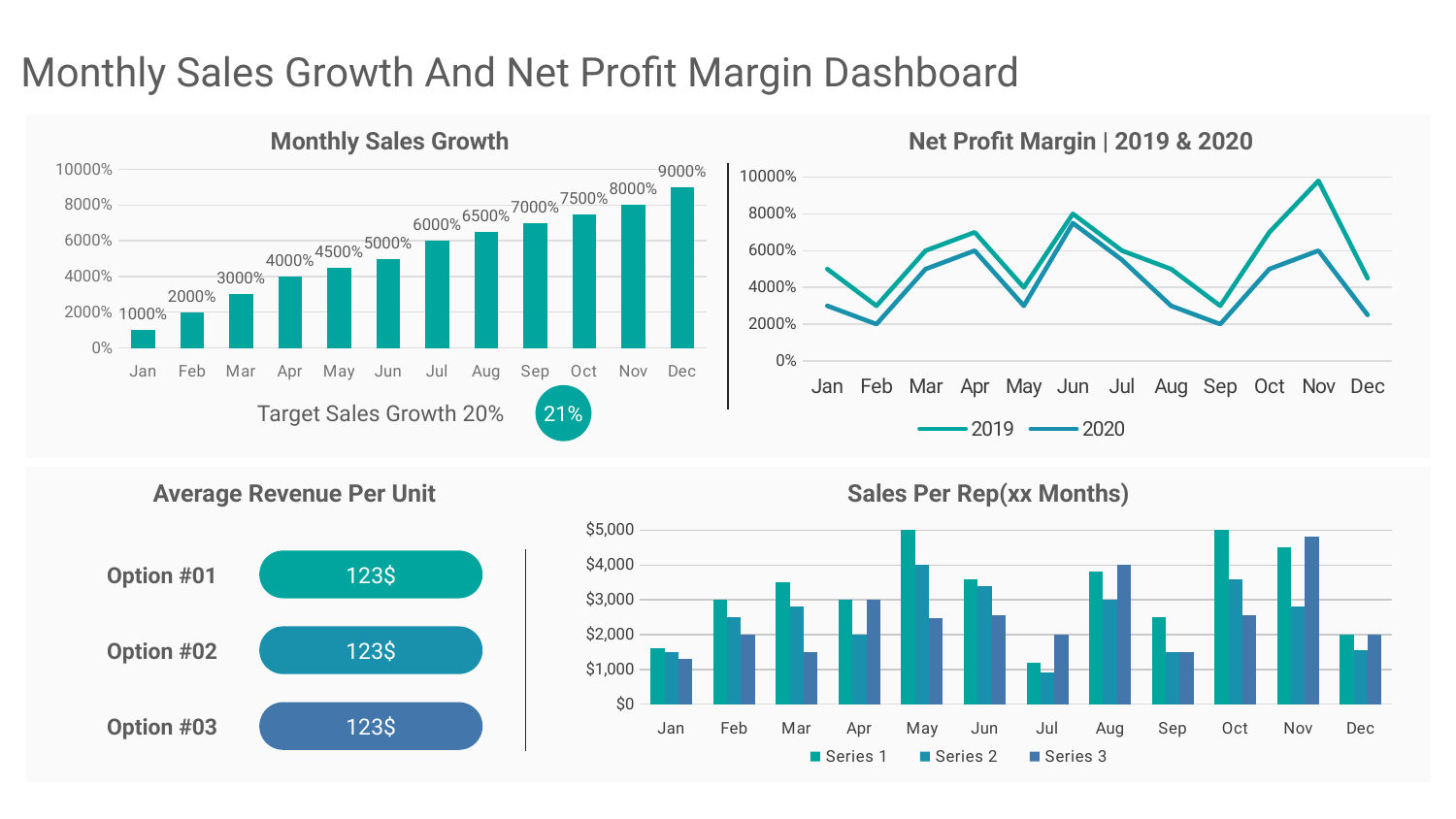

# Monthly Sales Growth And Net Profit Margin Dashboard

Monthly Sales Growth
Net Profit Margin | 2019 & 2020

### Chart

| Category | Series 1 |
|---|---|
| Jan | 10.0 |
| Feb | 20.0 |
| Mar | 30.0 |
| Apr | 40.0 |
| May | 45.0 |
| Jun | 50.0 |
| Jul | 60.0 |
| Aug | 65.0 |
| Sep | 70.0 |
| Oct | 75.0 |
| Nov | 80.0 |
| Dec | 90.0 |

### Chart

| Category | 2019 | 2020 |
|---|---|---|
| Jan | 50.0 | 30.0 |
| Feb | 30.0 | 20.0 |
| Mar | 60.0 | 50.0 |
| Apr | 70.0 | 60.0 |
| May | 40.0 | 30.0 |
| Jun | 80.0 | 75.0 |
| Jul | 60.0 | 55.0 |
| Aug | 50.0 | 30.0 |
| Sep | 30.0 | 20.0 |
| Oct | 70.0 | 50.0 |
| Nov | 98.0 | 60.0 |
| Dec | 45.0 | 25.0 |
21%
Target Sales Growth 20%

Average Revenue Per Unit
Sales Per Rep(xx Months)

### Chart

| Category | Series 1 | Series 2 | Series 3 |
|---|---|---|---|
| Jan | 1600.0 | 1500.0 | 1300.0 |
| Feb | 3000.0 | 2500.0 | 2000.0 |
| Mar | 3500.0 | 2800.0 | 1500.0 |
| Apr | 3000.0 | 2000.0 | 3000.0 |
| May | 5000.0 | 4000.0 | 2475.0 |
| Jun | 3600.0 | 3400.0 | 2563.0 |
| Jul | 1200.0 | 900.0 | 2000.0 |
| Aug | 3800.0 | 3000.0 | 4000.0 |
| Sep | 2500.0 | 1500.0 | 1500.0 |
| Oct | 4999.0 | 3600.0 | 2560.0 |
| Nov | 4500.0 | 2800.0 | 4820.0 |
| Dec | 2000.0 | 1562.0 | 2000.0 |
123$
Option #01
123$
Option #02
123$
Option #03